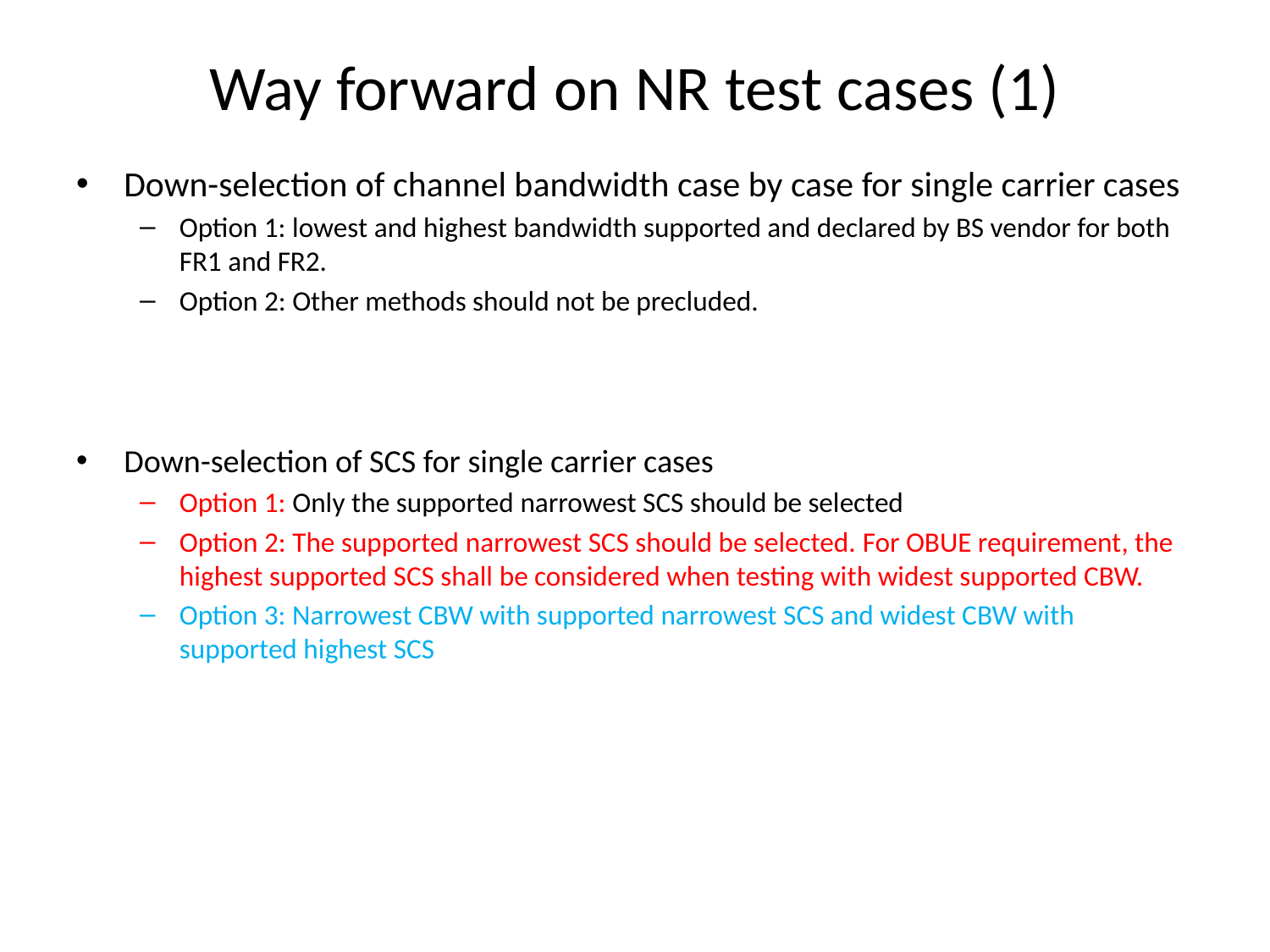

# Way forward on NR test cases (1)
Down-selection of channel bandwidth case by case for single carrier cases
Option 1: lowest and highest bandwidth supported and declared by BS vendor for both FR1 and FR2.
Option 2: Other methods should not be precluded.

Down-selection of SCS for single carrier cases
Option 1: Only the supported narrowest SCS should be selected
Option 2: The supported narrowest SCS should be selected. For OBUE requirement, the highest supported SCS shall be considered when testing with widest supported CBW.
Option 3: Narrowest CBW with supported narrowest SCS and widest CBW with supported highest SCS